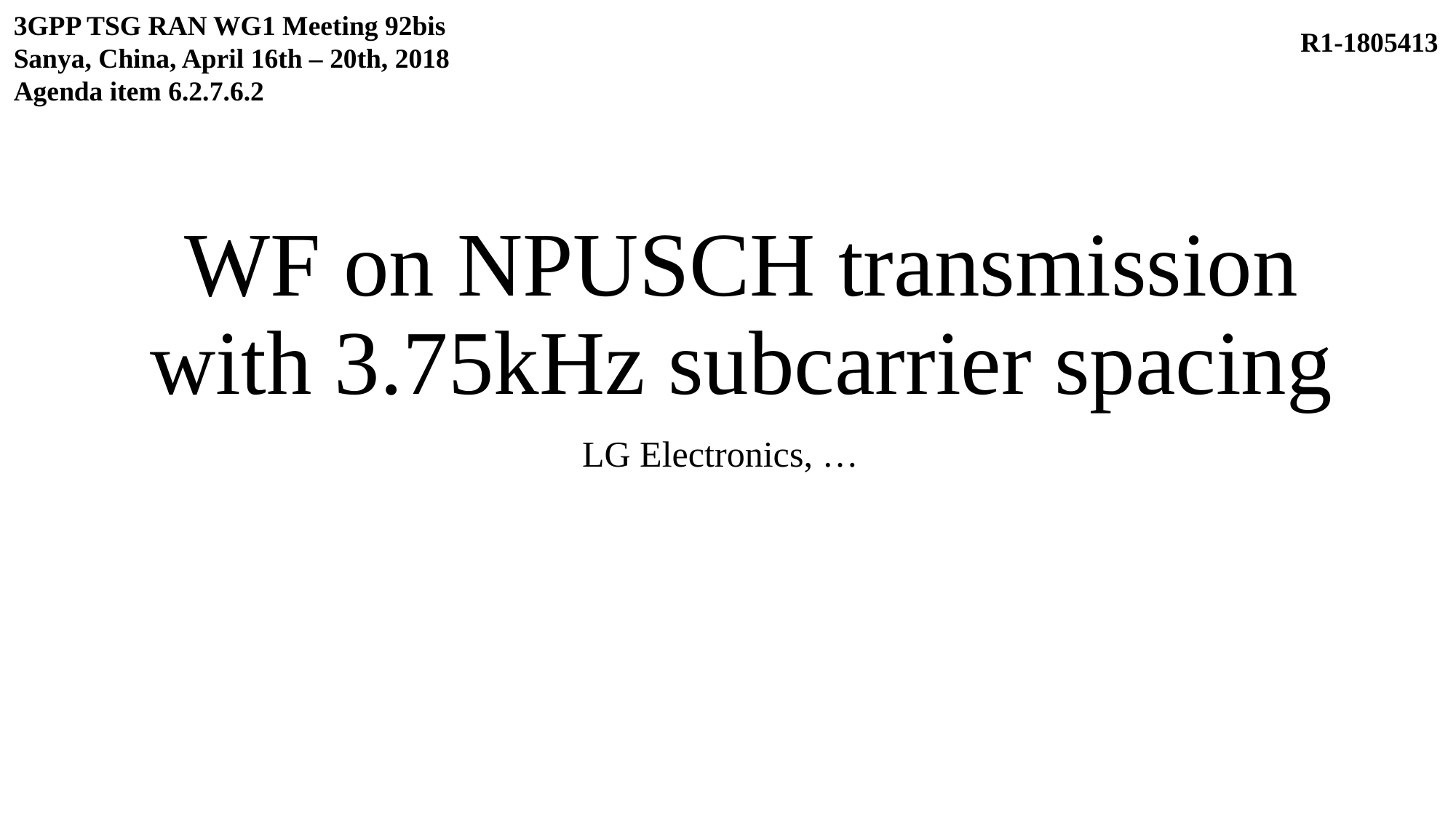

3GPP TSG RAN WG1 Meeting 92bis
Sanya, China, April 16th – 20th, 2018
Agenda item 6.2.7.6.2
R1-1805413
# WF on NPUSCH transmission with 3.75kHz subcarrier spacing
LG Electronics, …